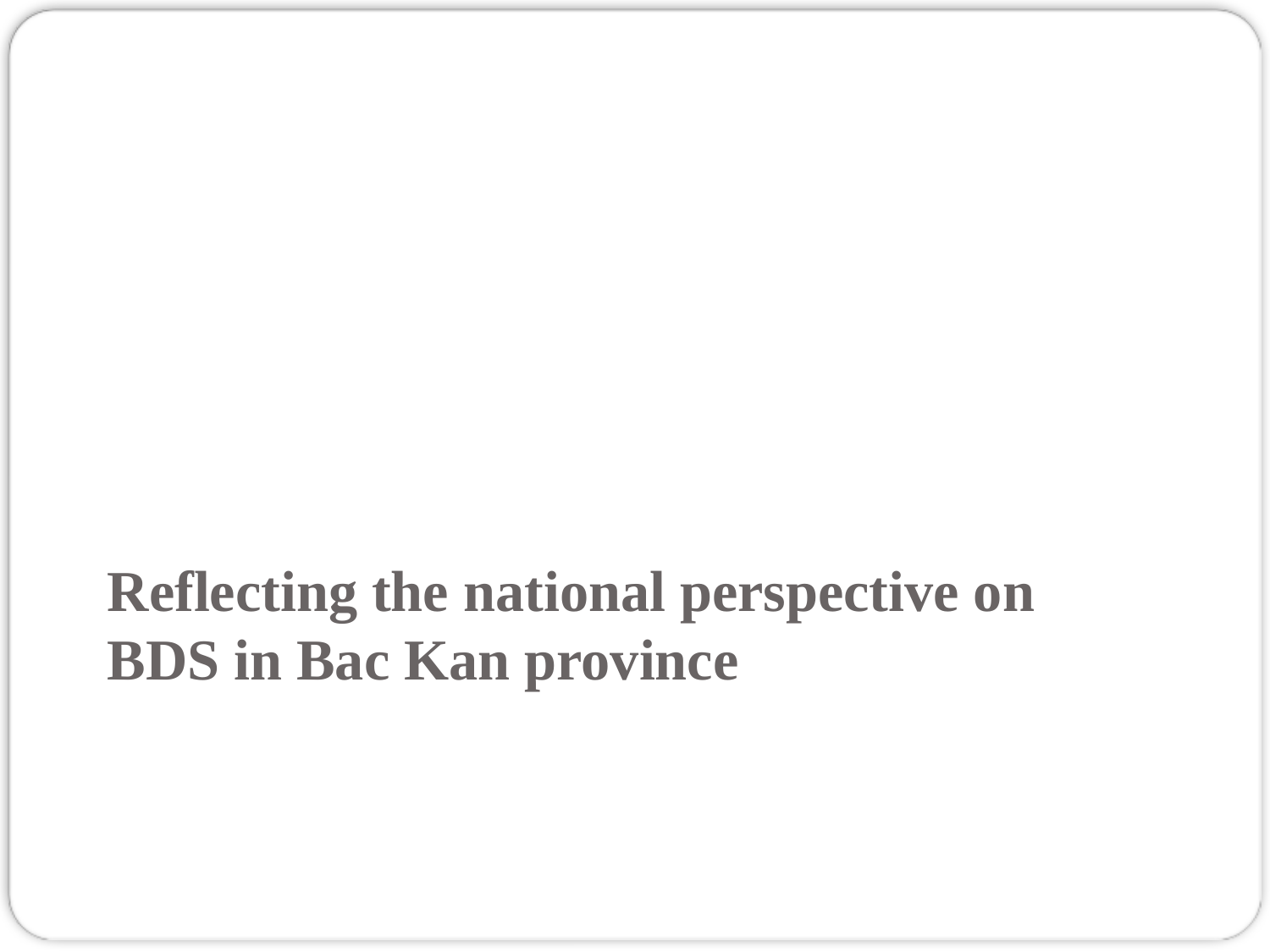

# Reflecting the national perspective on BDS in Bac Kan province